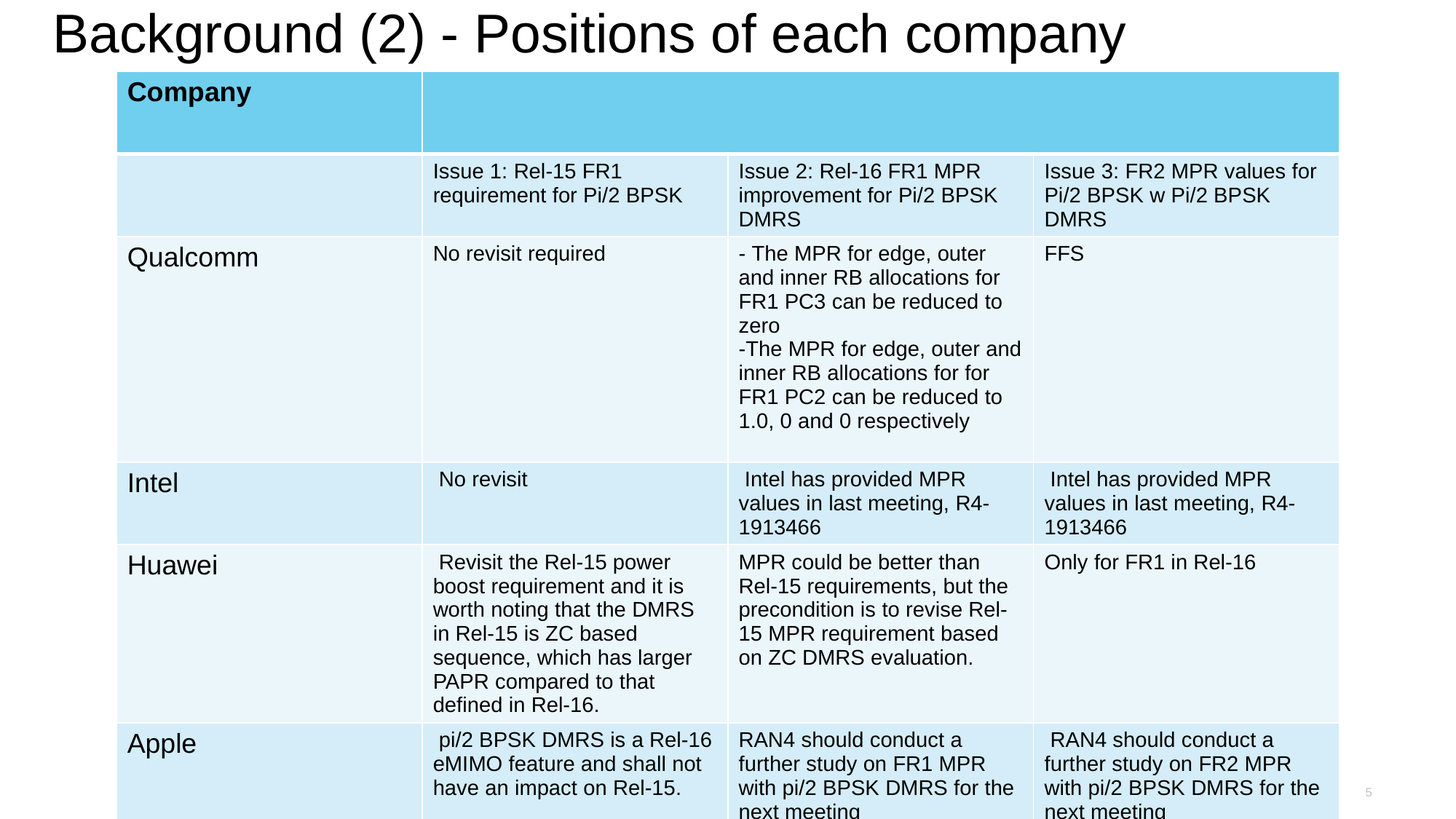

# Background (2) - Positions of each company
| Company |  |  |  |
| --- | --- | --- | --- |
|  | Issue 1: Rel-15 FR1 requirement for Pi/2 BPSK | Issue 2: Rel-16 FR1 MPR improvement for Pi/2 BPSK DMRS | Issue 3: FR2 MPR values for Pi/2 BPSK w Pi/2 BPSK DMRS |
| Qualcomm | No revisit required | - The MPR for edge, outer and inner RB allocations for FR1 PC3 can be reduced to zero -The MPR for edge, outer and inner RB allocations for for FR1 PC2 can be reduced to 1.0, 0 and 0 respectively | FFS |
| Intel | No revisit | Intel has provided MPR values in last meeting, R4-1913466 | Intel has provided MPR values in last meeting, R4-1913466 |
| Huawei | Revisit the Rel-15 power boost requirement and it is worth noting that the DMRS in Rel-15 is ZC based sequence, which has larger PAPR compared to that defined in Rel-16. | MPR could be better than Rel-15 requirements, but the precondition is to revise Rel-15 MPR requirement based on ZC DMRS evaluation. | Only for FR1 in Rel-16 |
| Apple | pi/2 BPSK DMRS is a Rel-16 eMIMO feature and shall not have an impact on Rel-15. | RAN4 should conduct a further study on FR1 MPR with pi/2 BPSK DMRS for the next meeting | RAN4 should conduct a further study on FR2 MPR with pi/2 BPSK DMRS for the next meeting |